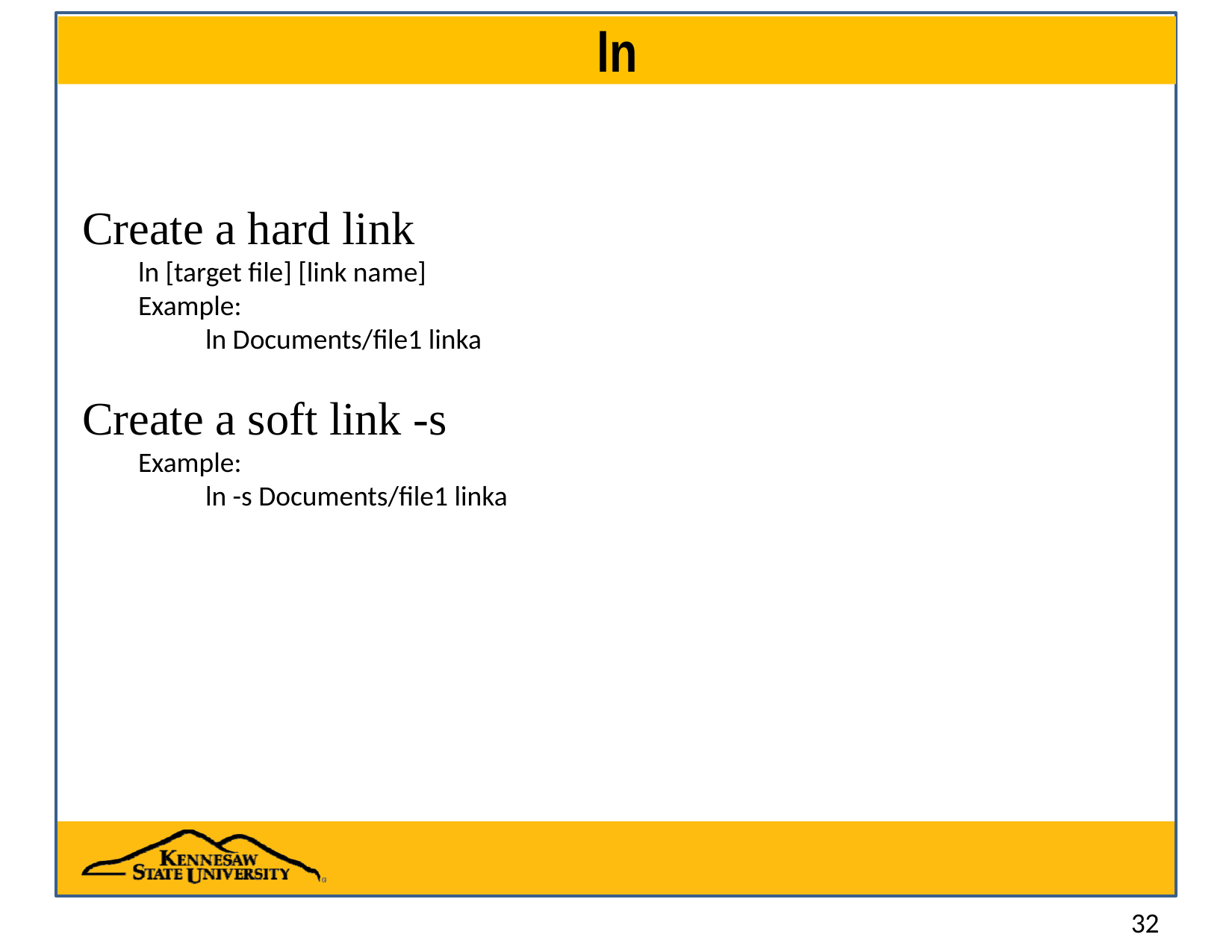

# ln
Create a hard link
ln [target file] [link name]
Example:
ln Documents/file1 linka

Create a soft link -s
Example:
ln -s Documents/file1 linka